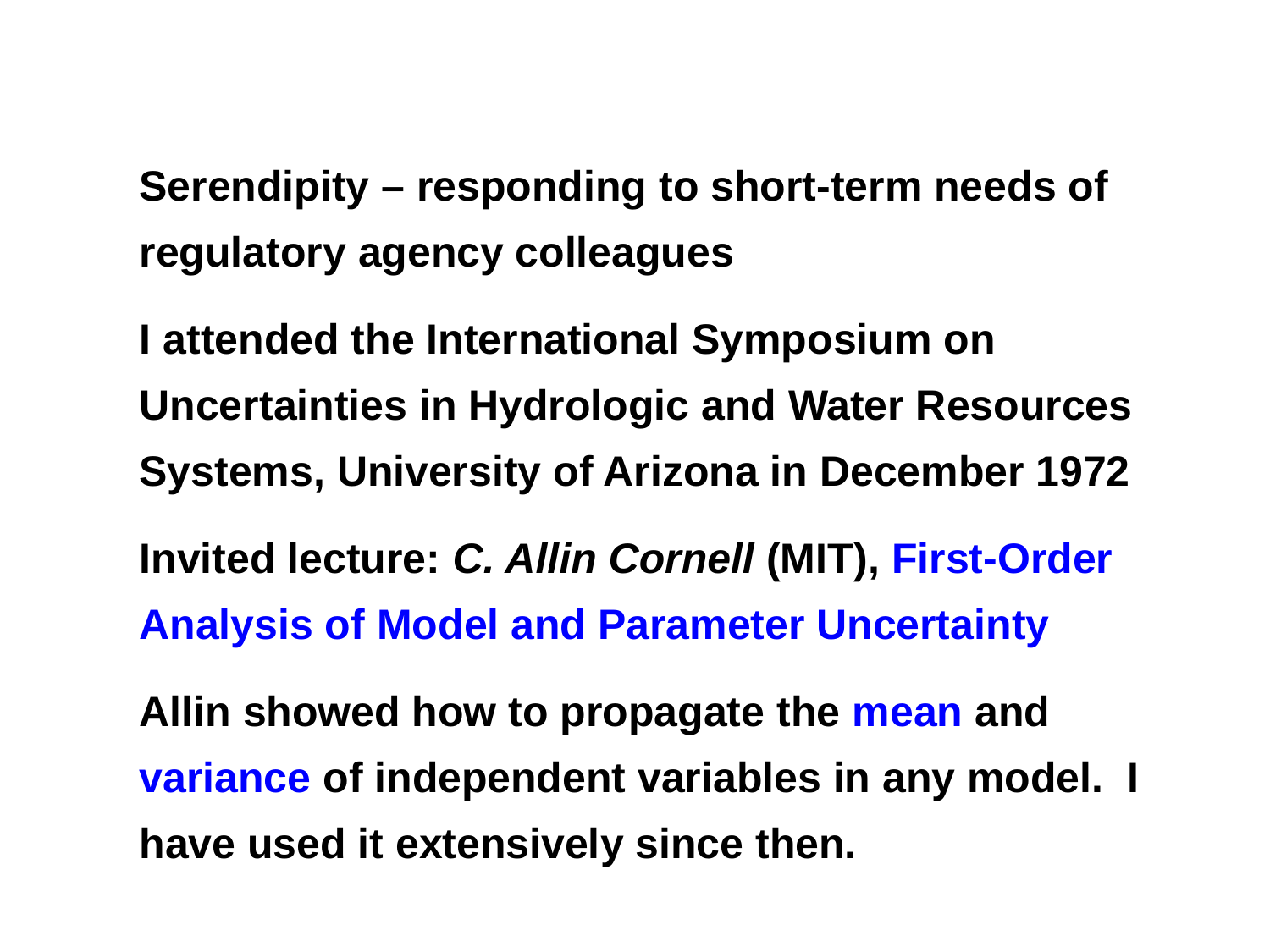

Serendipity – responding to short-term needs of regulatory agency colleagues
I attended the International Symposium on Uncertainties in Hydrologic and Water Resources Systems, University of Arizona in December 1972
Invited lecture: C. Allin Cornell (MIT), First-Order Analysis of Model and Parameter Uncertainty
Allin showed how to propagate the mean and variance of independent variables in any model.  I have used it extensively since then.